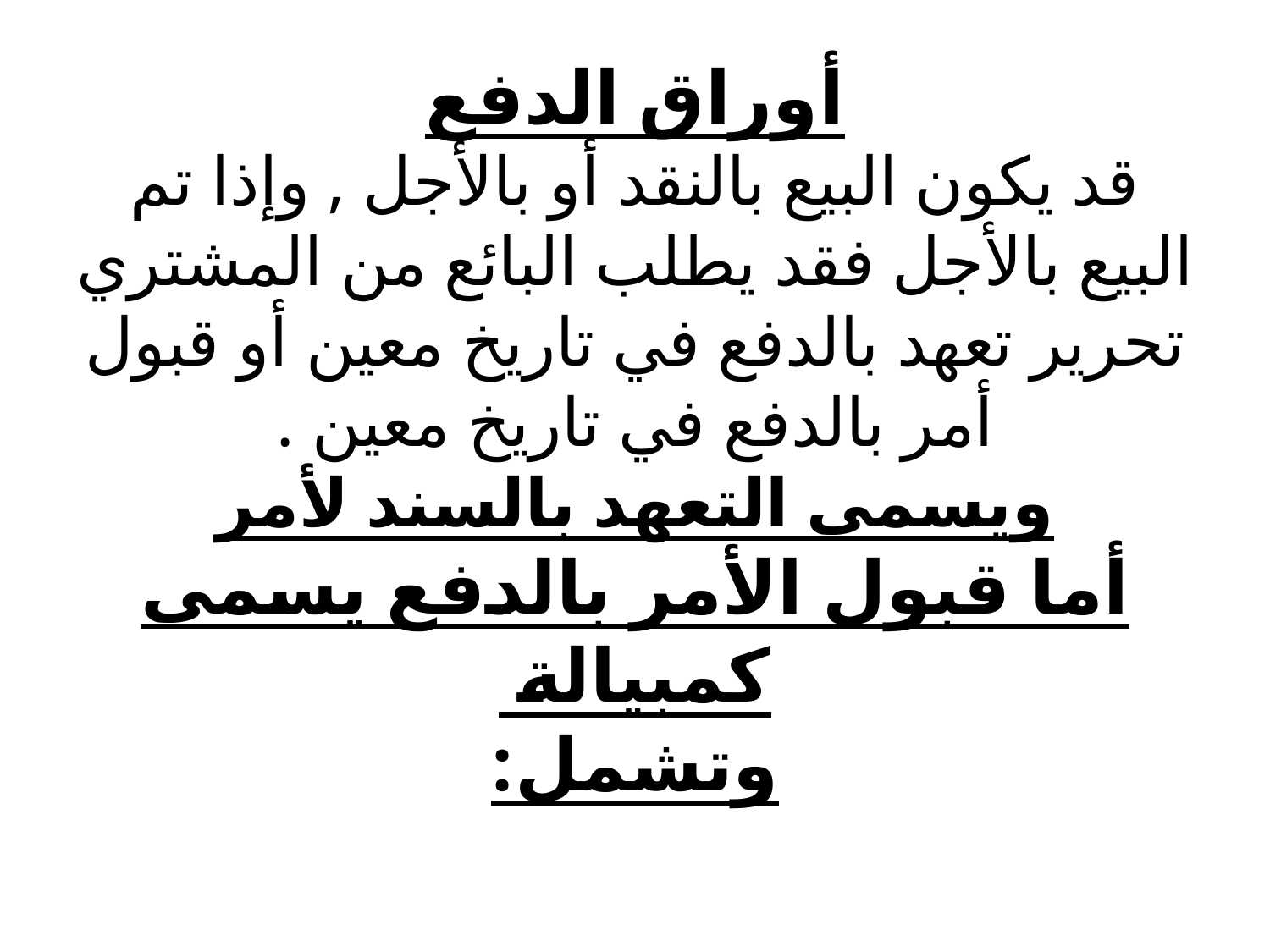

# أوراق الدفع قد يكون البيع بالنقد أو بالأجل , وإذا تم البيع بالأجل فقد يطلب البائع من المشتري تحرير تعهد بالدفع في تاريخ معين أو قبول أمر بالدفع في تاريخ معين . ويسمى التعهد بالسند لأمر أما قبول الأمر بالدفع يسمى كمبيالة وتشمل: